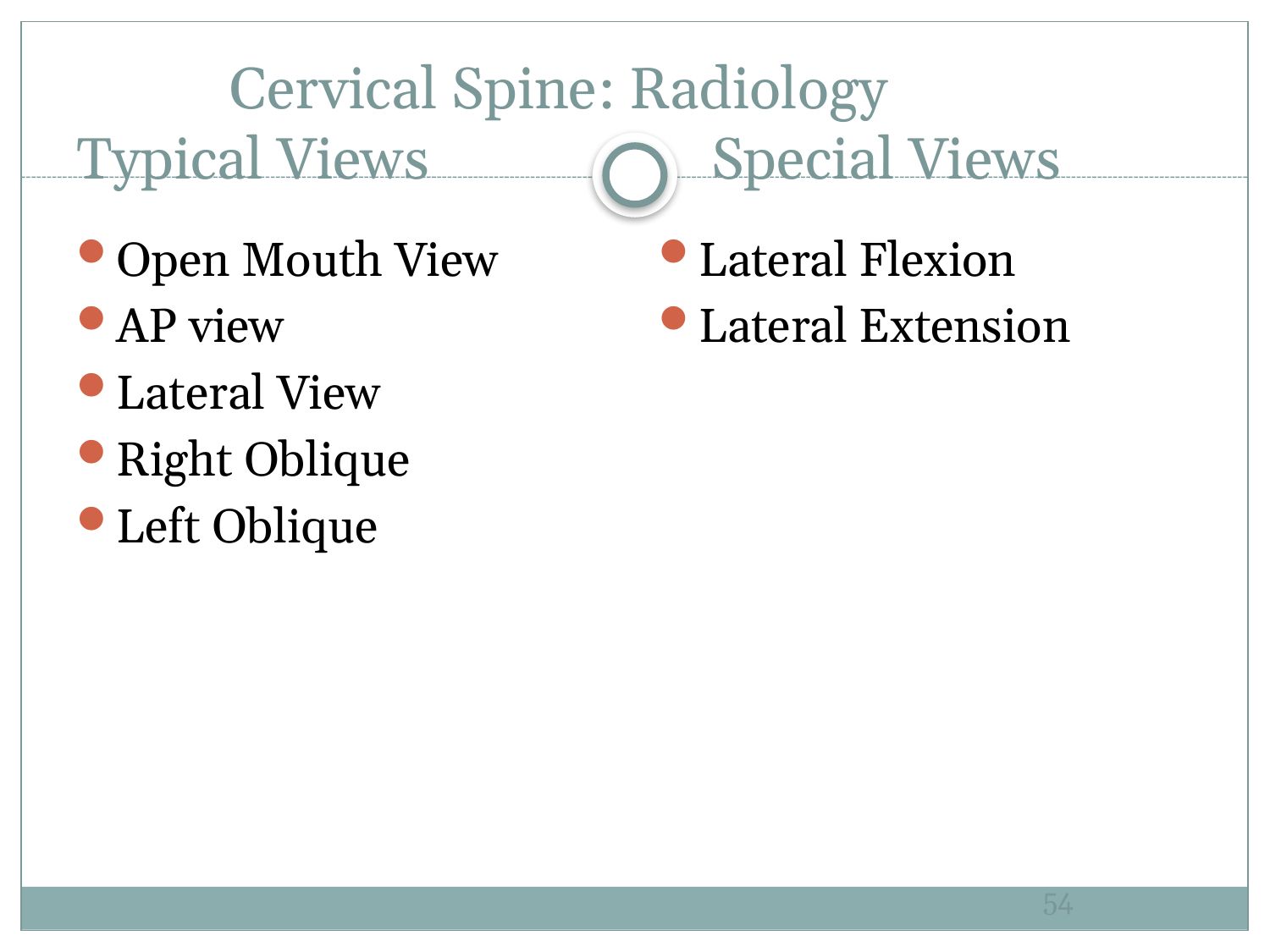

# Cervical Spine: Radiology Typical Views			Special Views
Open Mouth View
AP view
Lateral View
Right Oblique
Left Oblique
Lateral Flexion
Lateral Extension
54